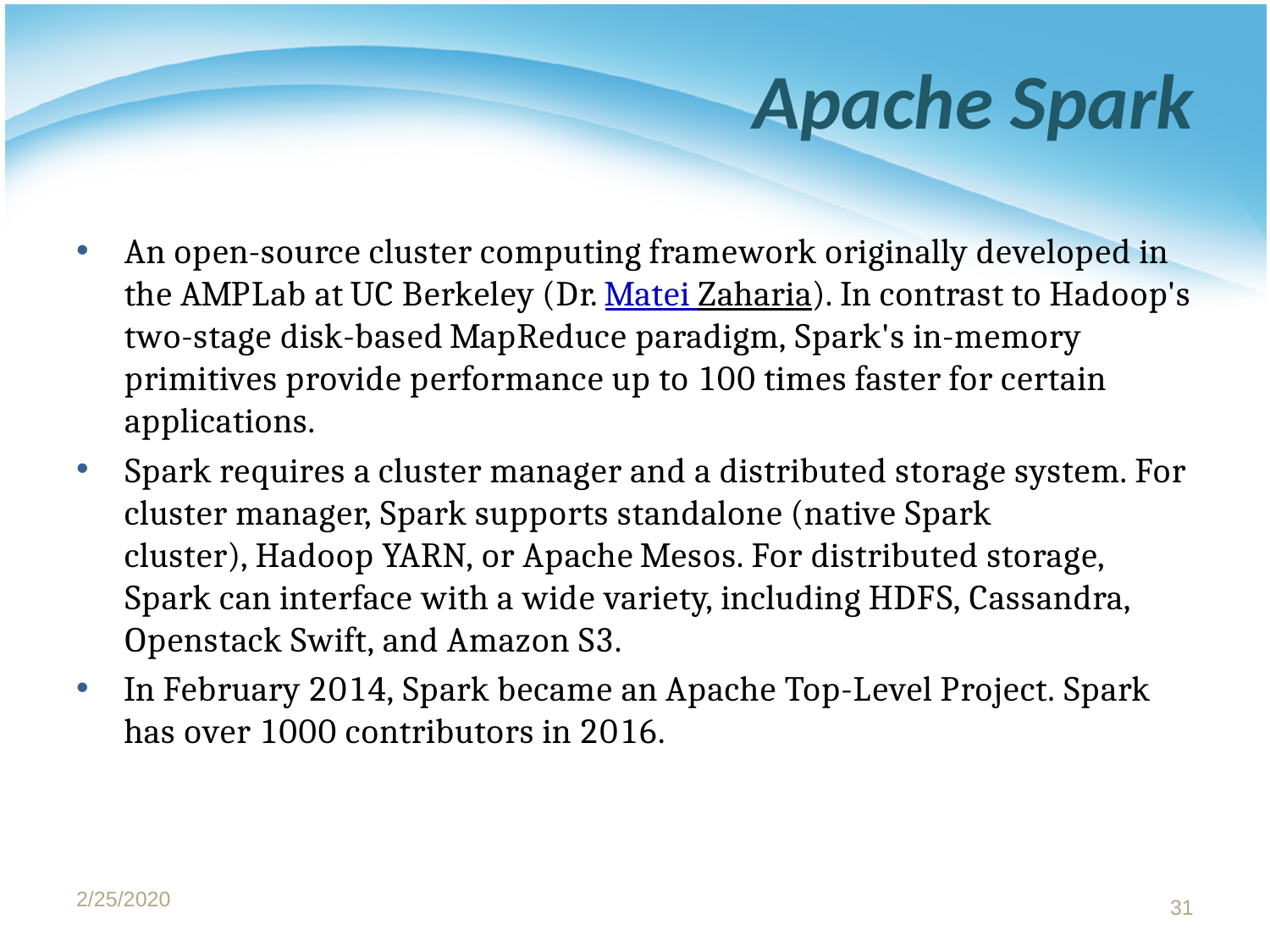

# Apache Spark
An open-source cluster computing framework originally developed in the AMPLab at UC Berkeley (Dr. Matei Zaharia). In contrast to Hadoop's two-stage disk-based MapReduce paradigm, Spark's in-memory primitives provide performance up to 100 times faster for certain applications.
Spark requires a cluster manager and a distributed storage system. For cluster manager, Spark supports standalone (native Spark cluster), Hadoop YARN, or Apache Mesos. For distributed storage, Spark can interface with a wide variety, including HDFS, Cassandra, Openstack Swift, and Amazon S3.
In February 2014, Spark became an Apache Top-Level Project. Spark has over 1000 contributors in 2016.

2/25/2020
31